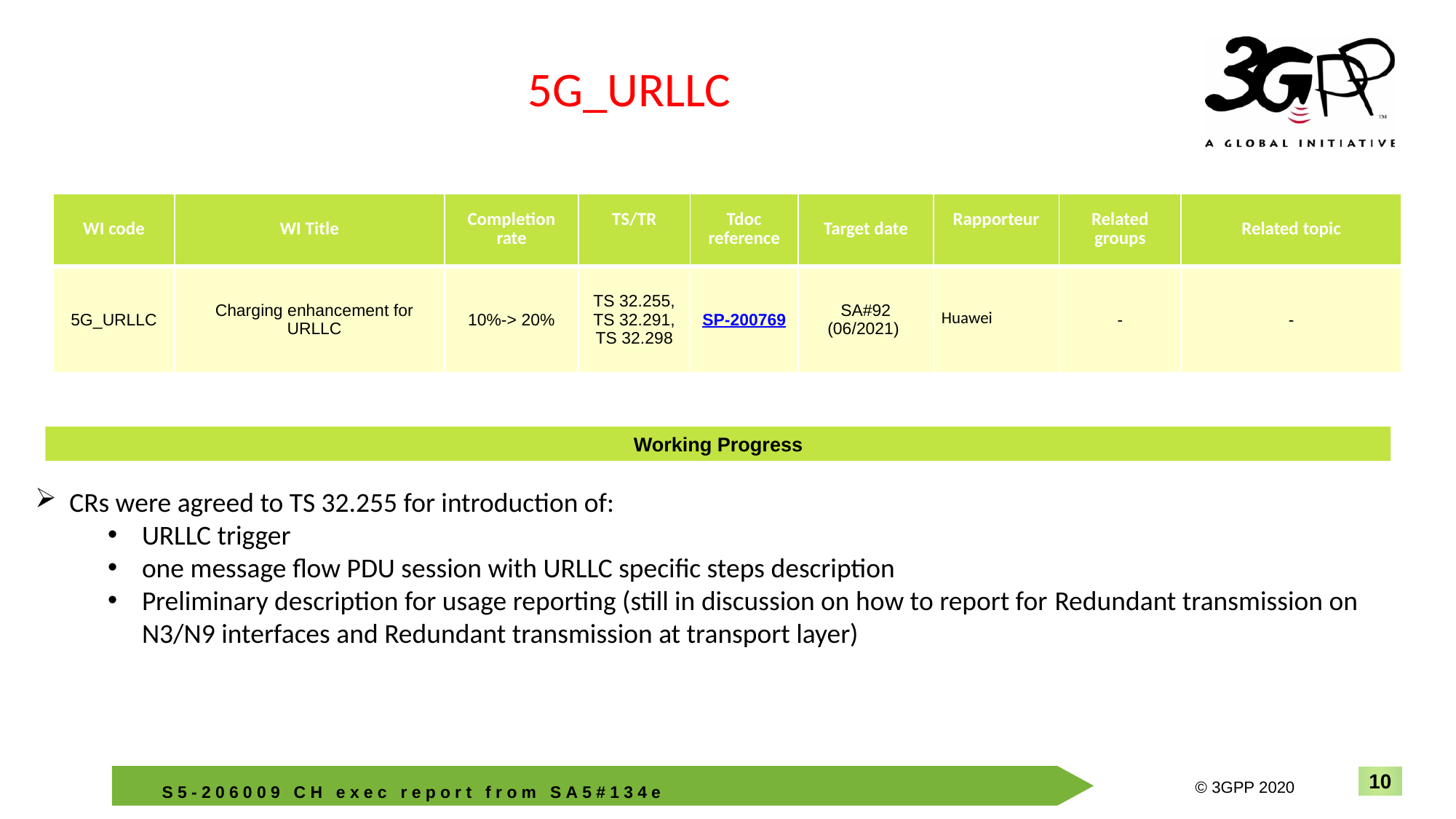

5G_URLLC
| WI code | WI Title | Completion rate | TS/TR | Tdoc reference | Target date | Rapporteur | Related groups | Related topic |
| --- | --- | --- | --- | --- | --- | --- | --- | --- |
| 5G\_URLLC | Charging enhancement for URLLC | 10%-> 20% | TS 32.255, TS 32.291, TS 32.298 | SP-200769 | SA#92 (06/2021) | Huawei | - | - |
Working Progress
CRs were agreed to TS 32.255 for introduction of:
URLLC trigger
one message flow PDU session with URLLC specific steps description
Preliminary description for usage reporting (still in discussion on how to report for Redundant transmission on N3/N9 interfaces and Redundant transmission at transport layer)